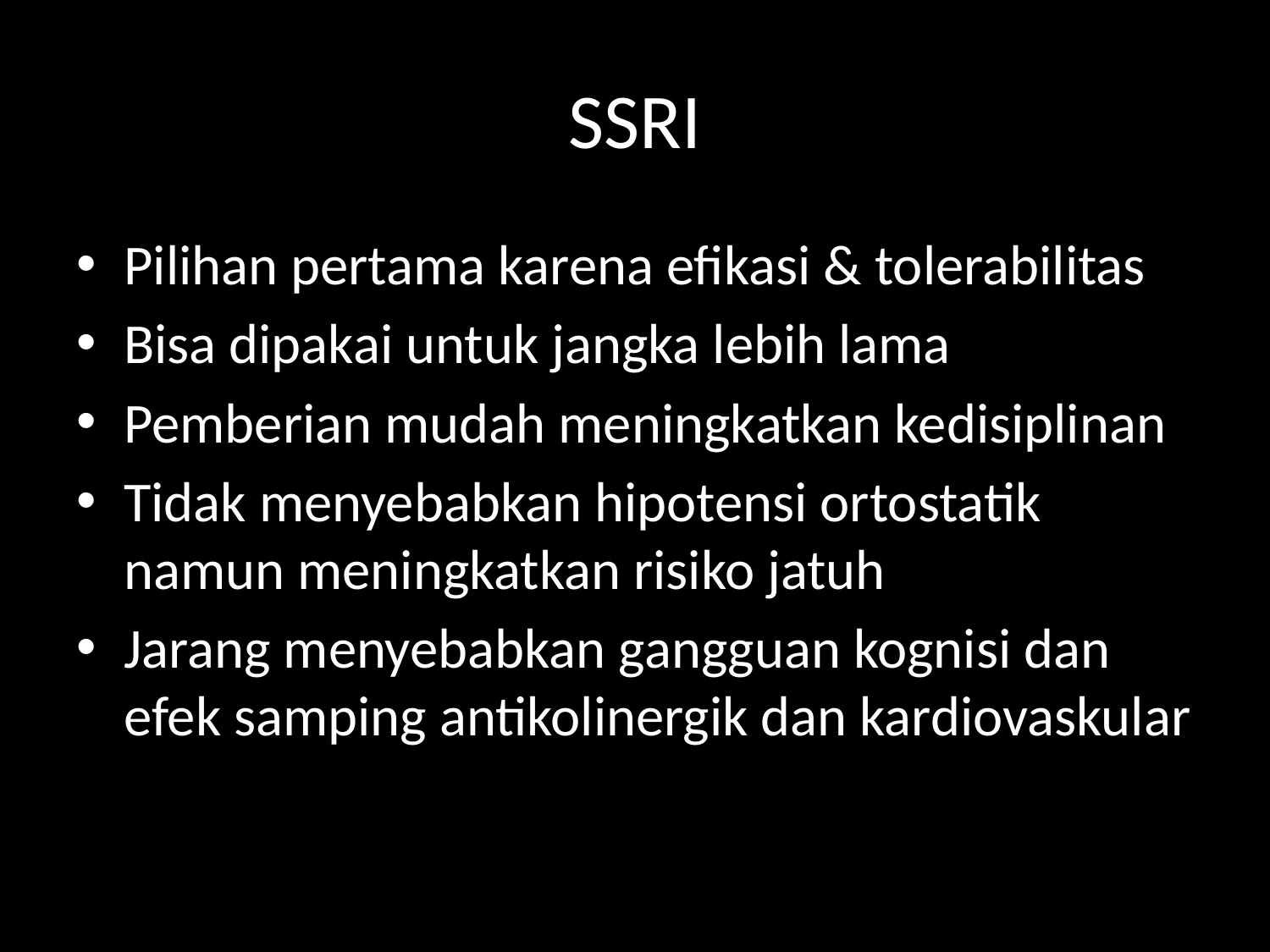

# SSRI
Pilihan pertama karena efikasi & tolerabilitas
Bisa dipakai untuk jangka lebih lama
Pemberian mudah meningkatkan kedisiplinan
Tidak menyebabkan hipotensi ortostatik namun meningkatkan risiko jatuh
Jarang menyebabkan gangguan kognisi dan efek samping antikolinergik dan kardiovaskular